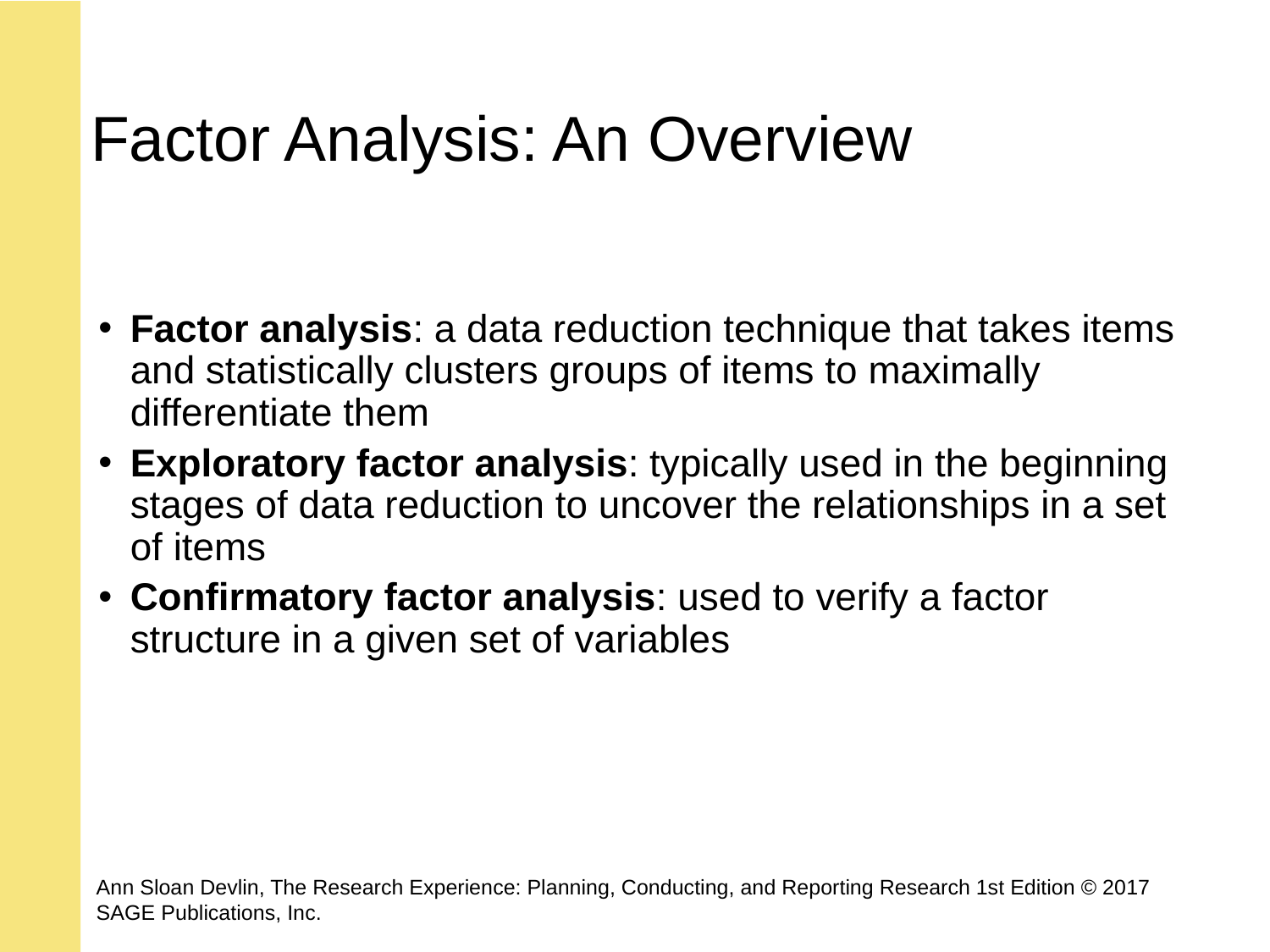

# Factor Analysis: An Overview
Factor analysis: a data reduction technique that takes items and statistically clusters groups of items to maximally differentiate them
Exploratory factor analysis: typically used in the beginning stages of data reduction to uncover the relationships in a set of items
Confirmatory factor analysis: used to verify a factor structure in a given set of variables